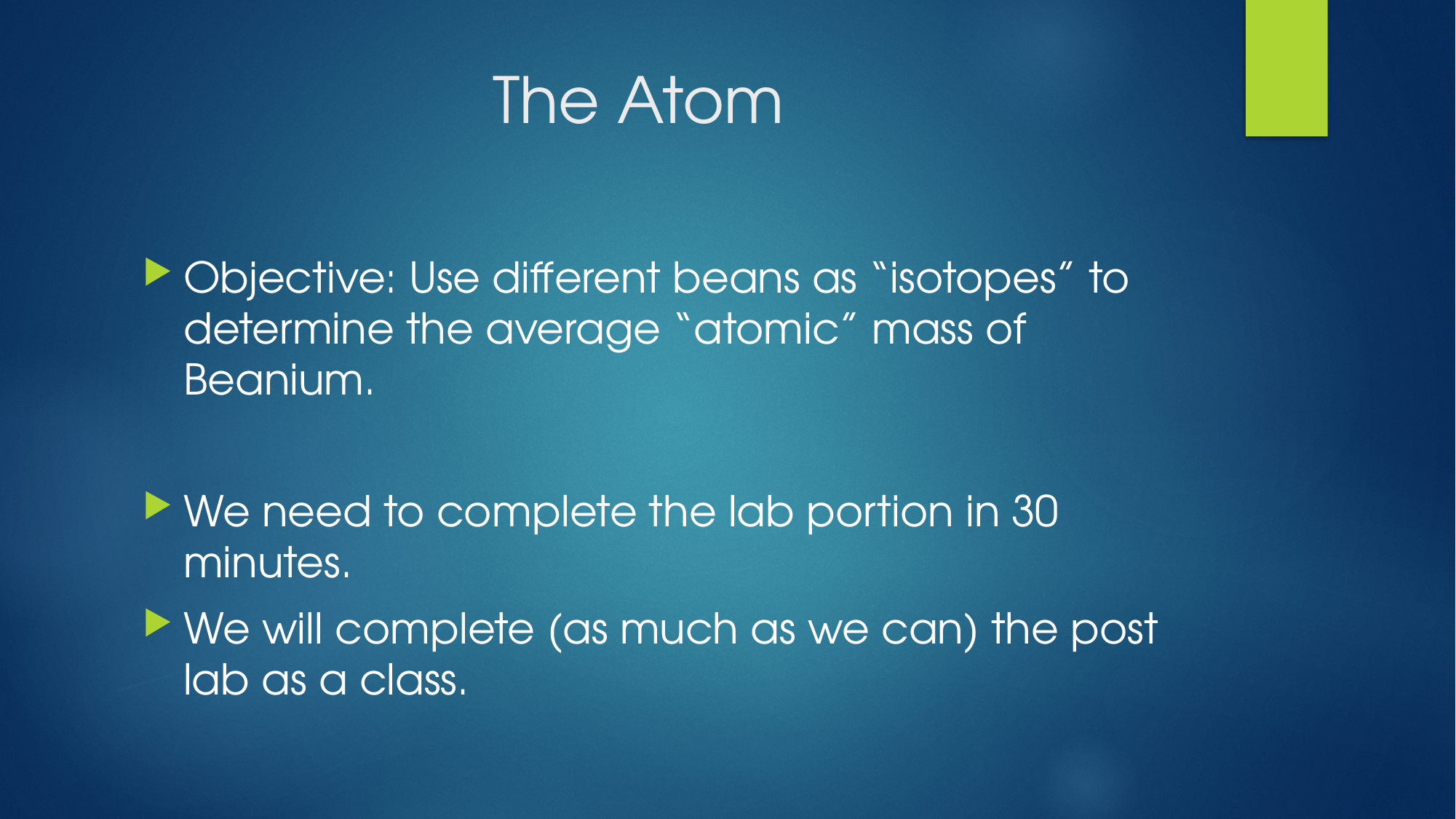

# The Atom
Objective: Use different beans as “isotopes” to determine the average “atomic” mass of Beanium.

We need to complete the lab portion in 30 minutes.
We will complete (as much as we can) the post lab as a class.